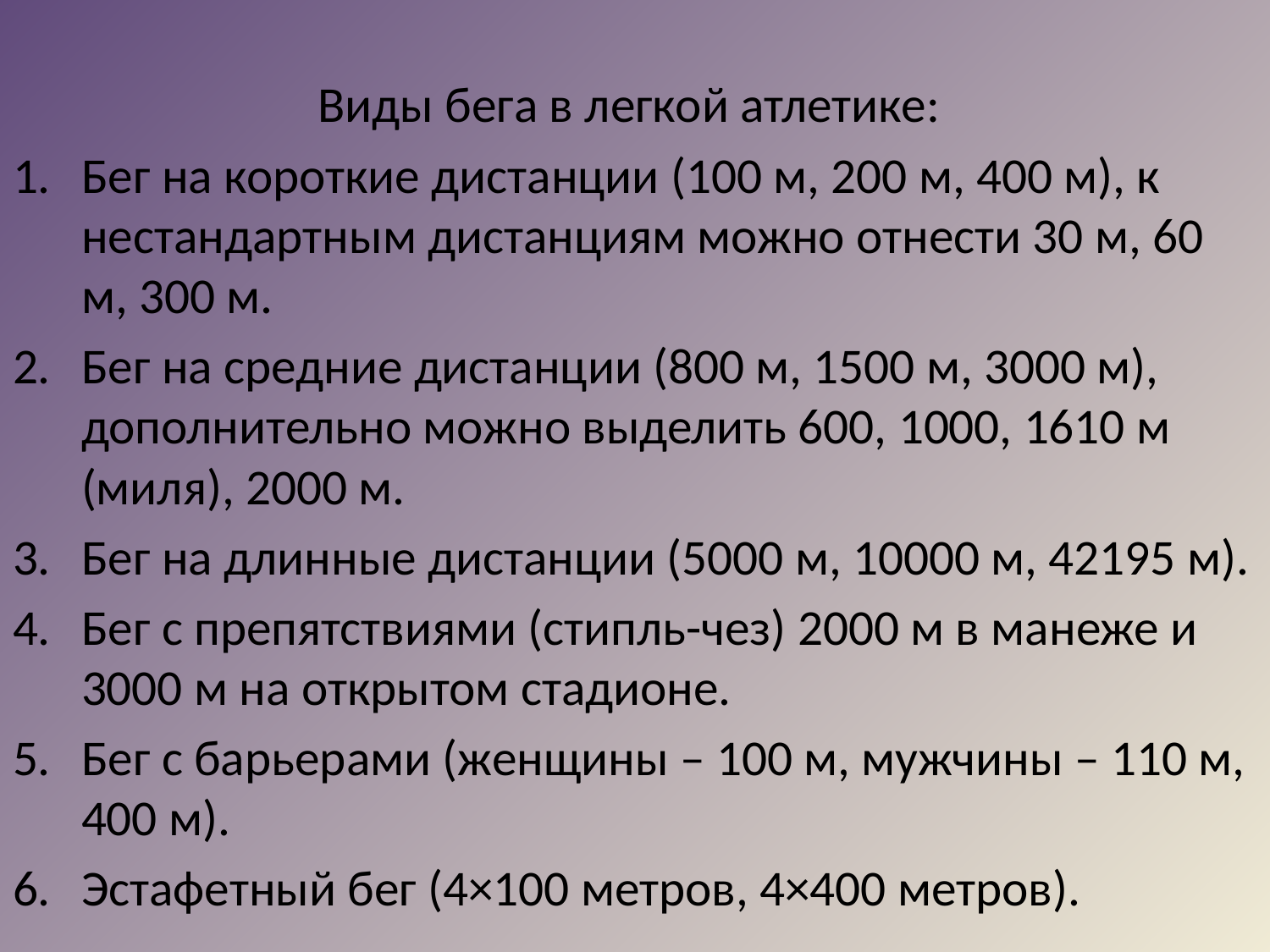

Виды бега в легкой атлетике:
Бег на короткие дистанции (100 м, 200 м, 400 м), к нестандартным дистанциям можно отнести 30 м, 60 м, 300 м.
Бег на средние дистанции (800 м, 1500 м, 3000 м), дополнительно можно выделить 600, 1000, 1610 м (миля), 2000 м.
Бег на длинные дистанции (5000 м, 10000 м, 42195 м).
Бег с препятствиями (стипль-чез) 2000 м в манеже и 3000 м на открытом стадионе.
Бег с барьерами (женщины – 100 м, мужчины – 110 м, 400 м).
Эстафетный бег (4×100 метров, 4×400 метров).